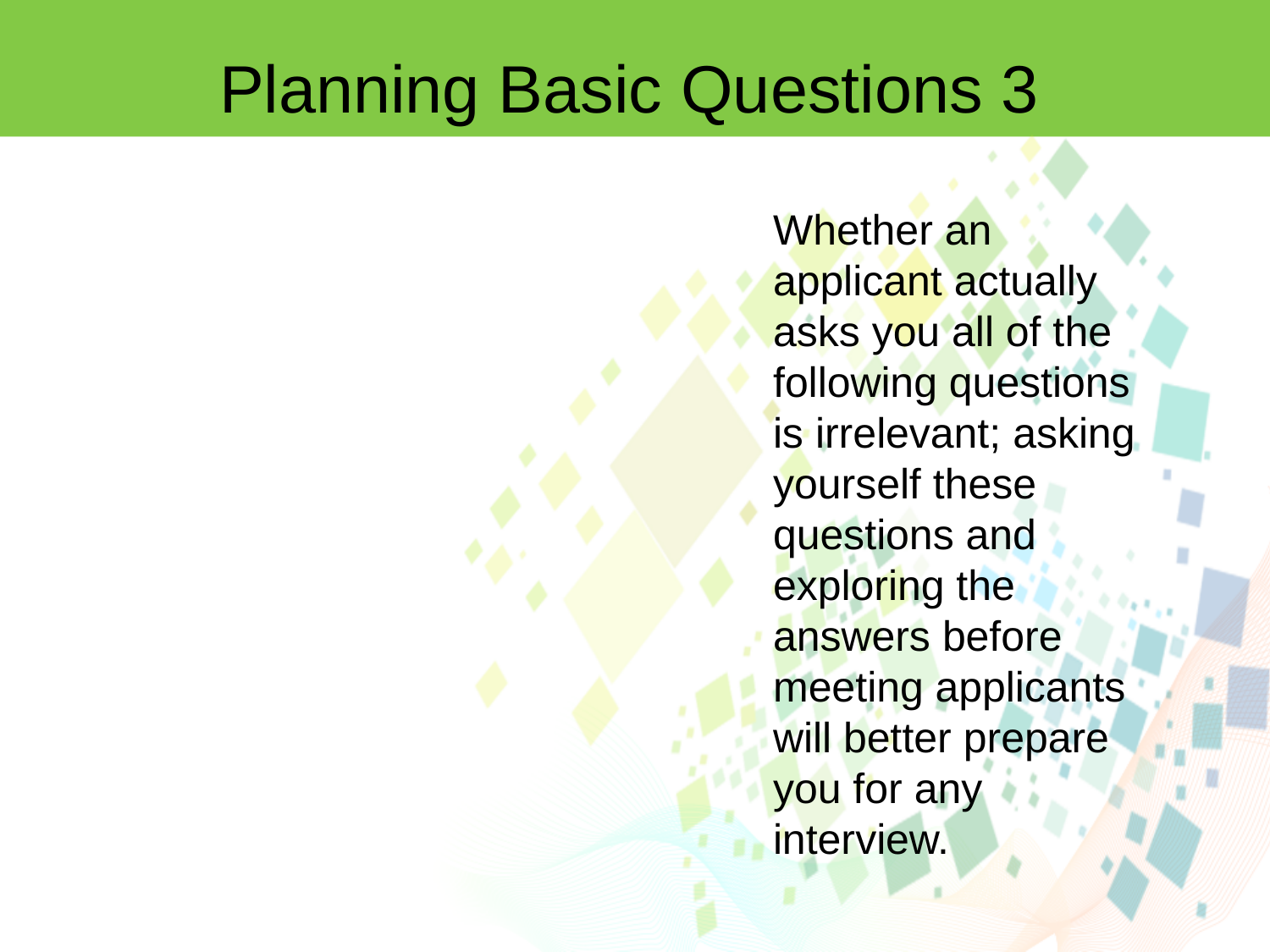

Planning Basic Questions 3
Whether an applicant actually asks you all of the following questions is irrelevant; asking yourself these questions and exploring the answers before meeting applicants will better prepare you for any interview.